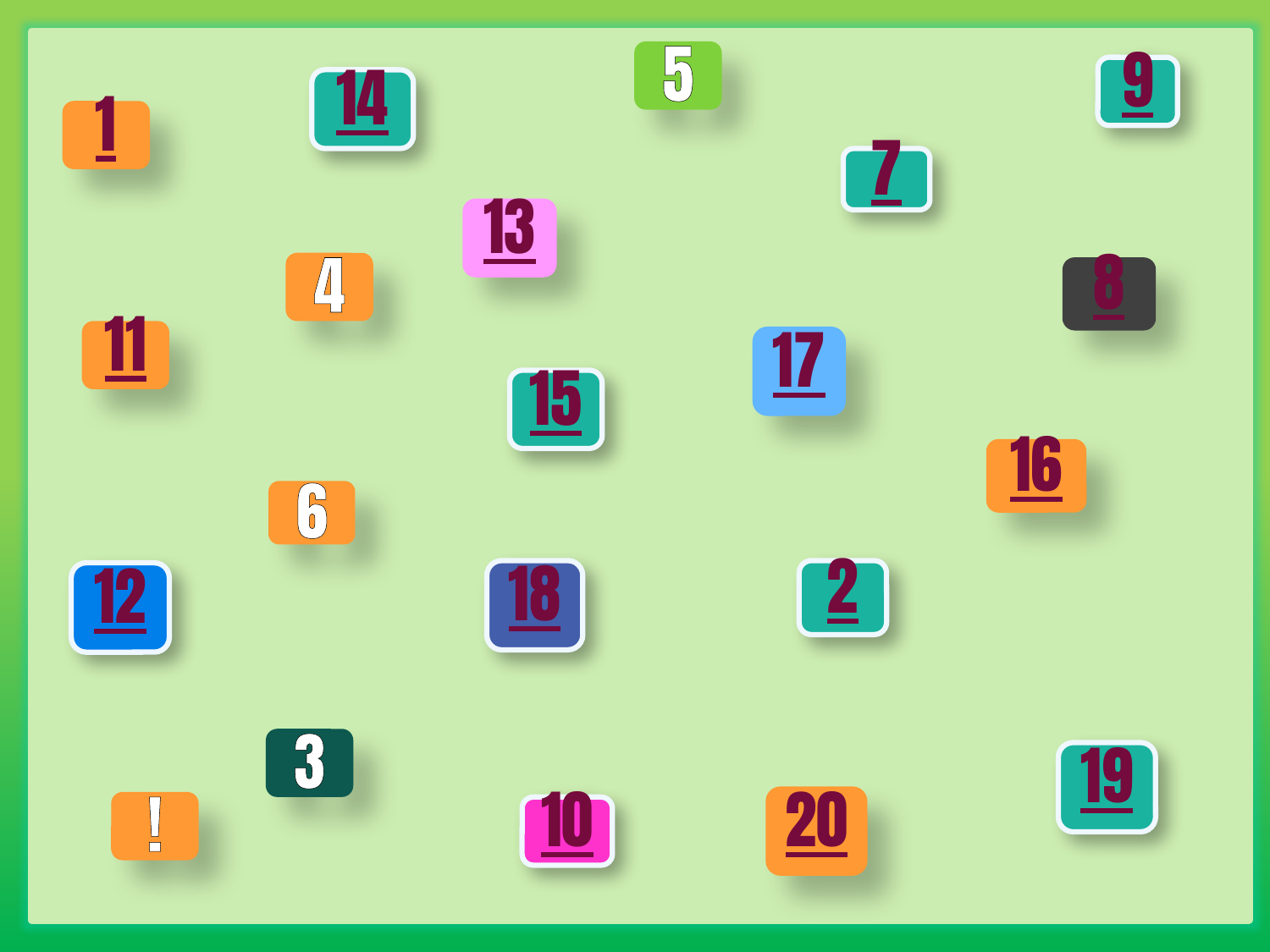

5
9
14
1
7
13
4
8
11
17
15
16
6
18
2
12
3
19
20
!
10